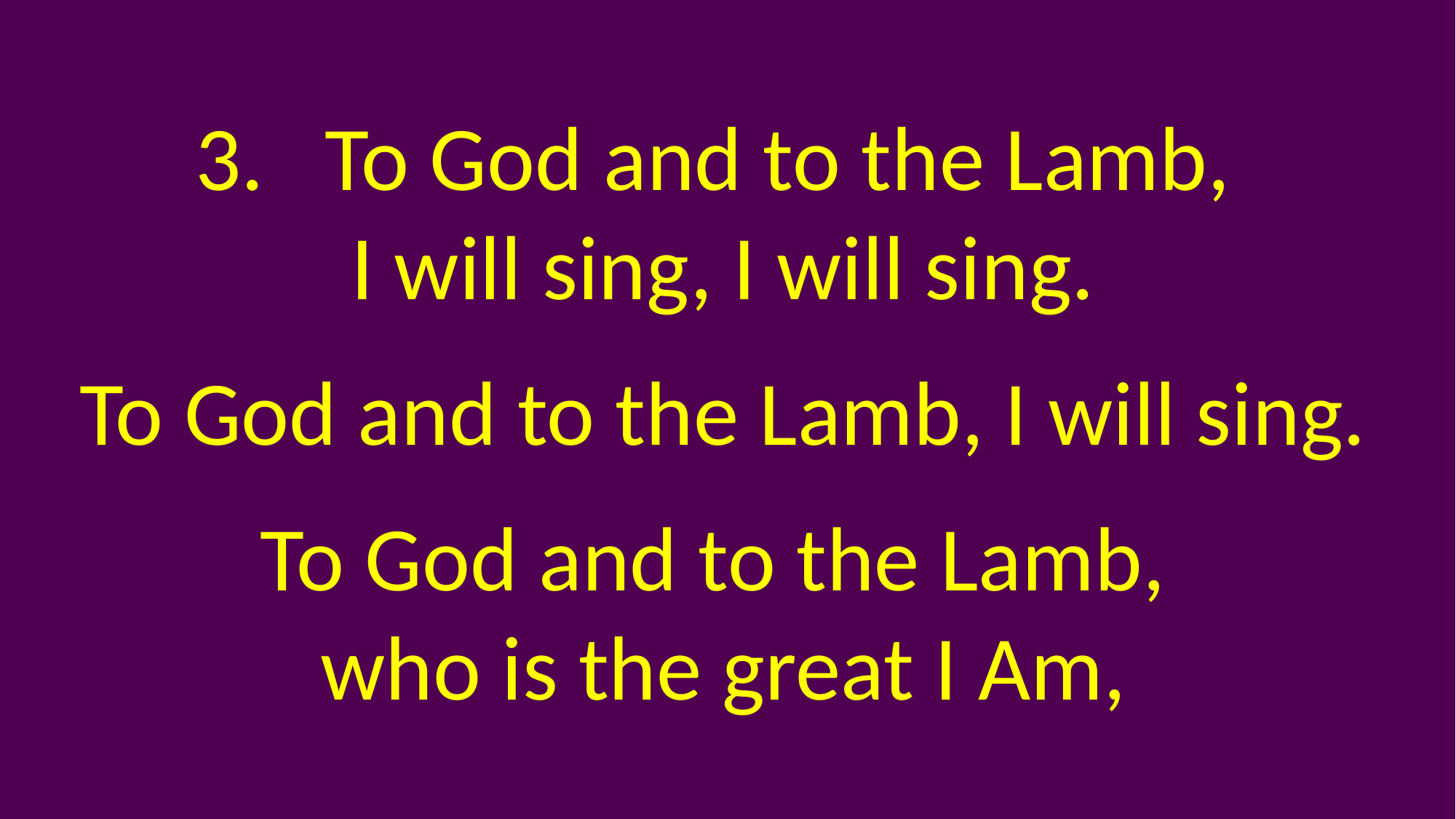

3.	 To God and to the Lamb,
I will sing, I will sing.
To God and to the Lamb, I will sing.
To God and to the Lamb,
who is the great I Am,